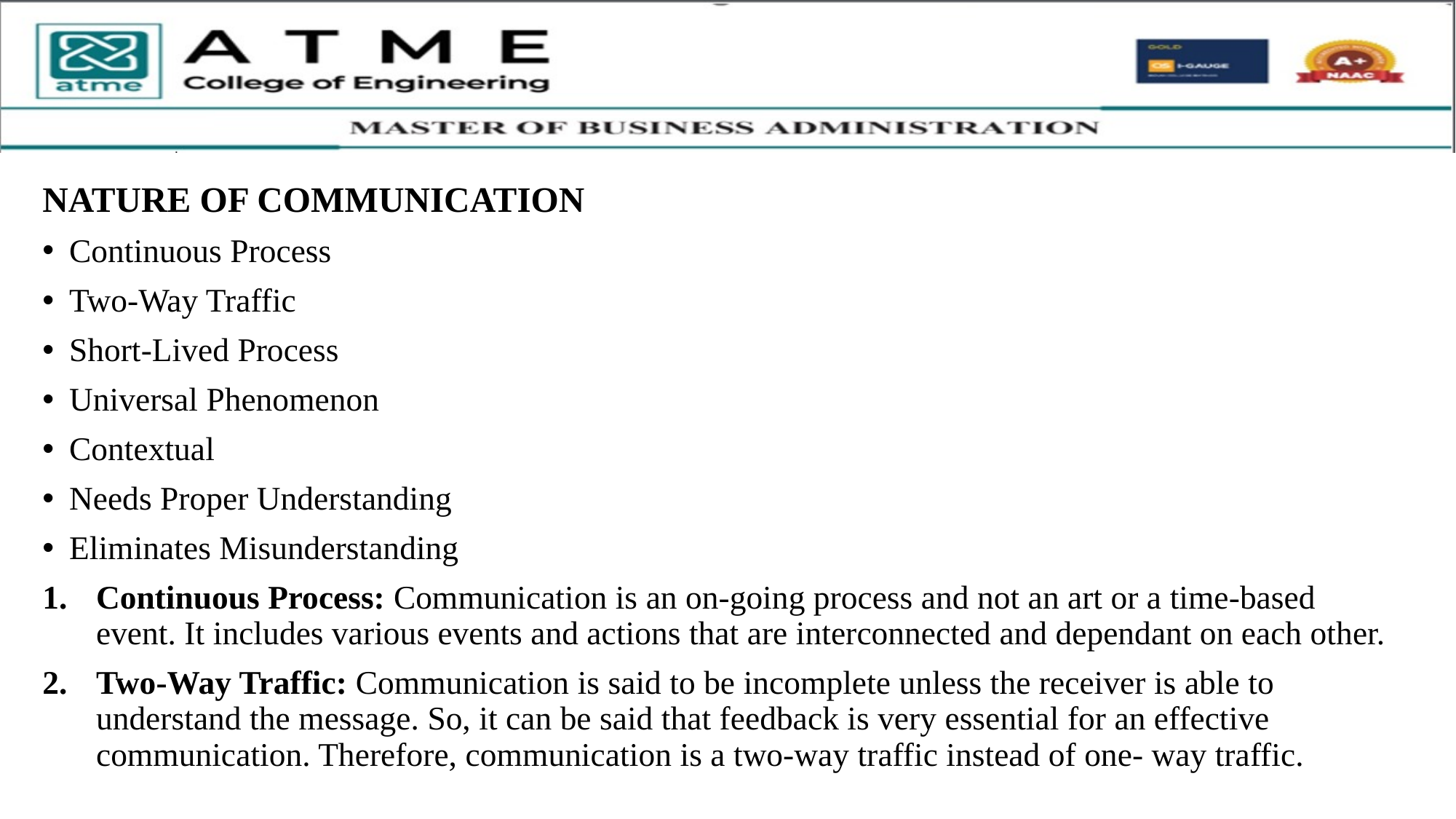

NATURE OF COMMUNICATION
Continuous Process
Two-Way Traffic
Short-Lived Process
Universal Phenomenon
Contextual
Needs Proper Understanding
Eliminates Misunderstanding
Continuous Process: Communication is an on-going process and not an art or a time-based event. It includes various events and actions that are interconnected and dependant on each other.
Two-Way Traffic: Communication is said to be incomplete unless the receiver is able to understand the message. So, it can be said that feedback is very essential for an effective communication. Therefore, communication is a two-way traffic instead of one- way traffic.